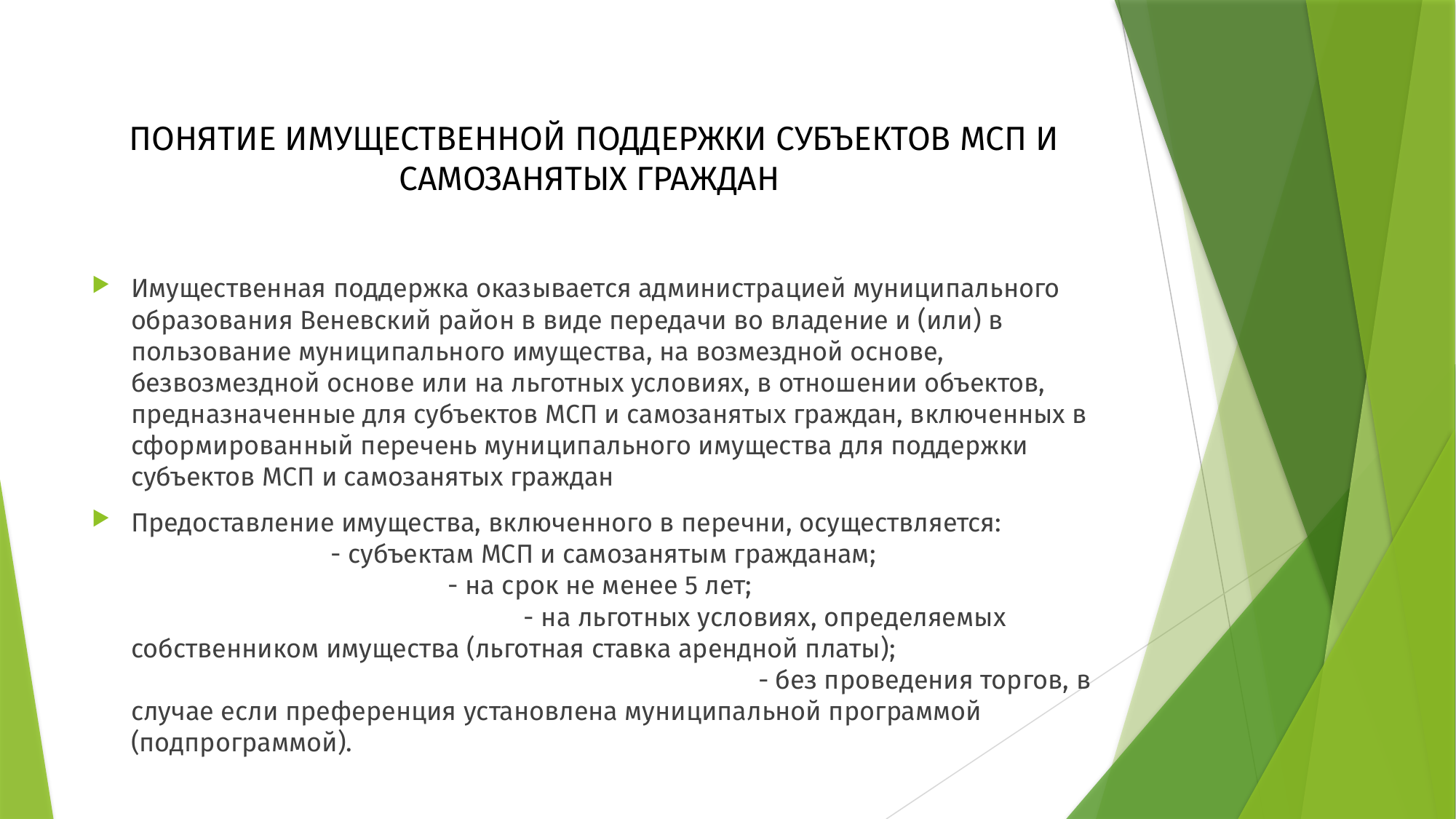

# ПОНЯТИЕ ИМУЩЕСТВЕННОЙ ПОДДЕРЖКИ СУБЪЕКТОВ МСП И САМОЗАНЯТЫХ ГРАЖДАН
Имущественная поддержка оказывается администрацией муниципального образования Веневский район в виде передачи во владение и (или) в пользование муниципального имущества, на возмездной основе, безвозмездной основе или на льготных условиях, в отношении объектов, предназначенные для субъектов МСП и самозанятых граждан, включенных в сформированный перечень муниципального имущества для поддержки субъектов МСП и самозанятых граждан
Предоставление имущества, включенного в перечни, осуществляется:                                           - субъектам МСП и самозанятым гражданам;                                                                              - на срок не менее 5 лет;                                                                                                           - на льготных условиях, определяемых собственником имущества (льготная ставка арендной платы);                                                                                                                        - без проведения торгов, в случае если преференция установлена муниципальной программой (подпрограммой).